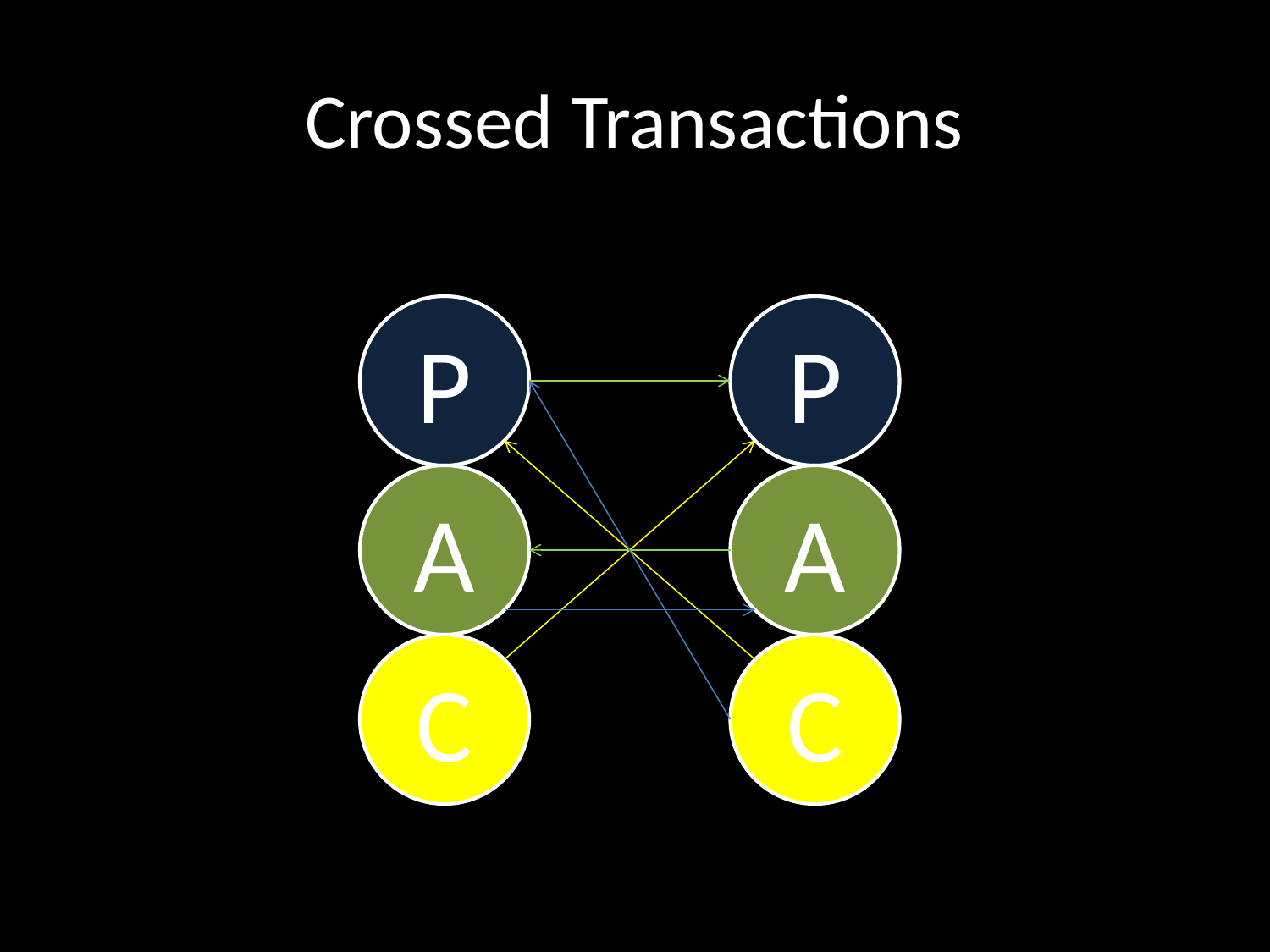

# Crossed Transactions
P
P
A
A
C
C